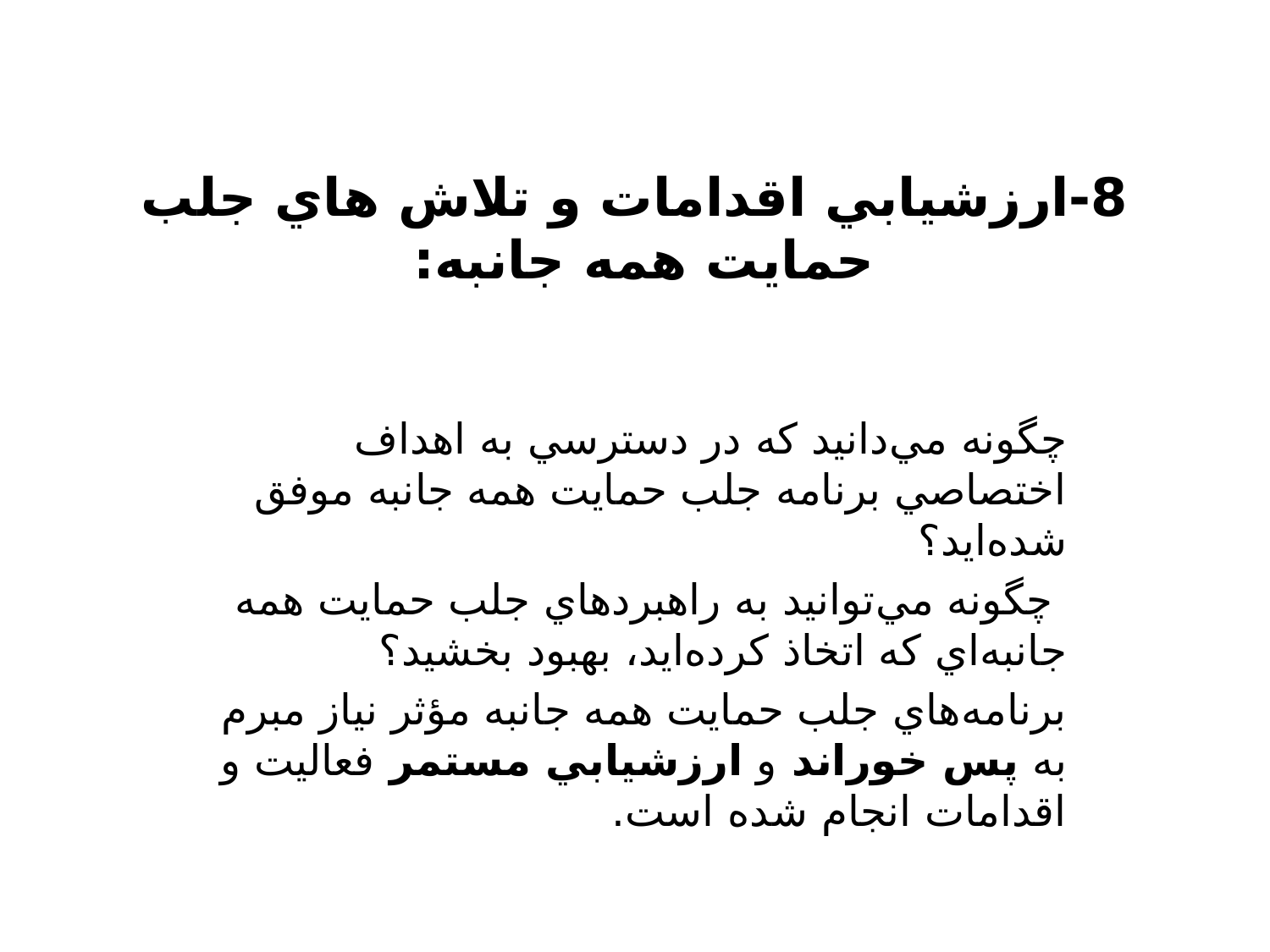

# 8-ارزشيابي اقدامات و تلاش هاي جلب حمايت همه جانبه:

چگونه مي‌دانيد که در دسترسي به اهداف اختصاصي برنامه جلب حمايت همه جانبه موفق شده‌ايد؟
 چگونه مي‌توانيد به راهبردهاي جلب حمايت همه جانبه‌اي که اتخاذ کرده‌ايد، بهبود بخشيد؟
برنامه‌هاي جلب حمايت همه جانبه مؤثر نياز مبرم به پس خوراند و ارزشيابي مستمر فعاليت و اقدامات انجام شده است.